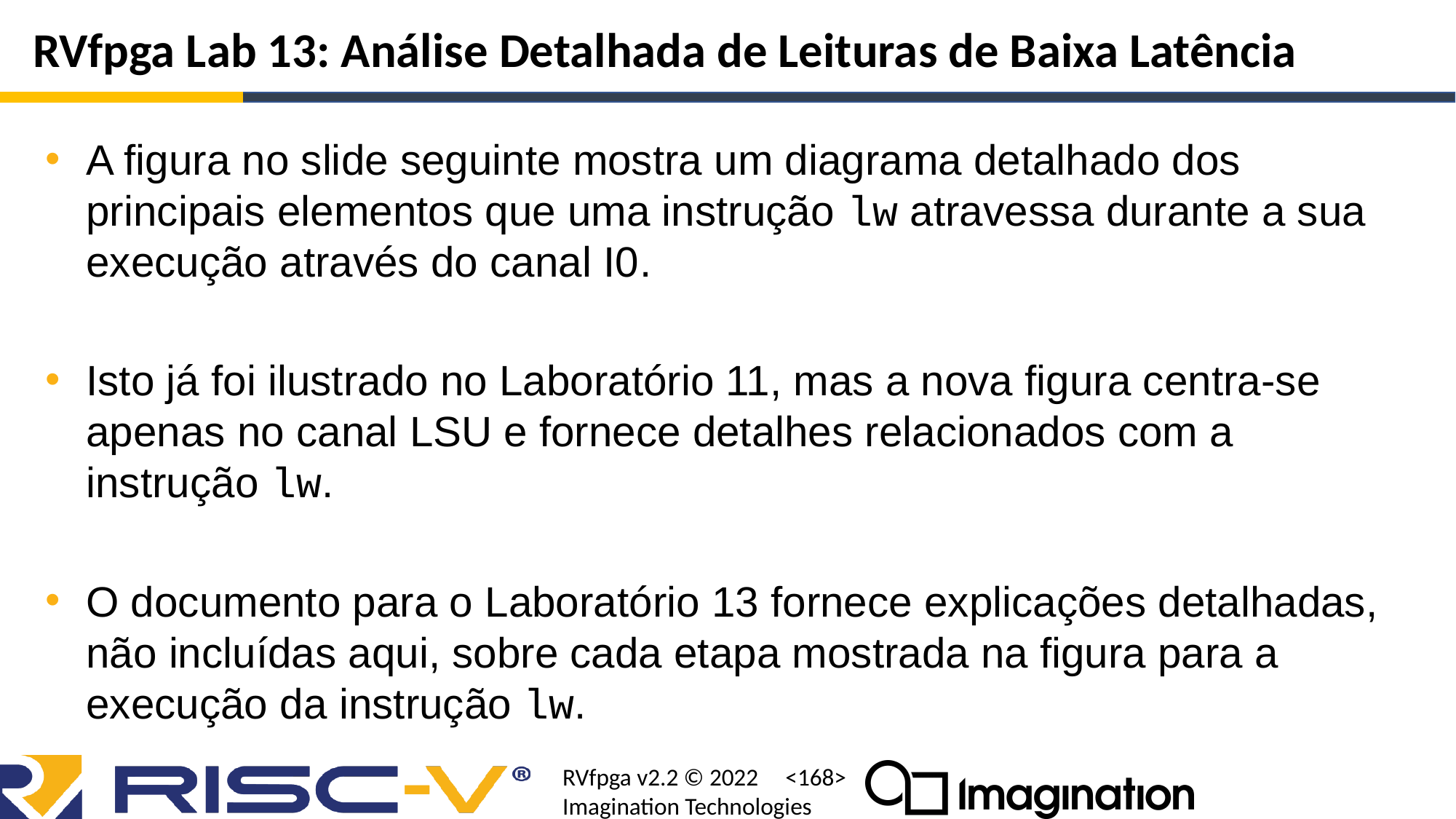

# RVfpga Lab 13: Análise Detalhada de Leituras de Baixa Latência
A figura no slide seguinte mostra um diagrama detalhado dos principais elementos que uma instrução lw atravessa durante a sua execução através do canal I0.

Isto já foi ilustrado no Laboratório 11, mas a nova figura centra-se apenas no canal LSU e fornece detalhes relacionados com a instrução lw.

O documento para o Laboratório 13 fornece explicações detalhadas, não incluídas aqui, sobre cada etapa mostrada na figura para a execução da instrução lw.